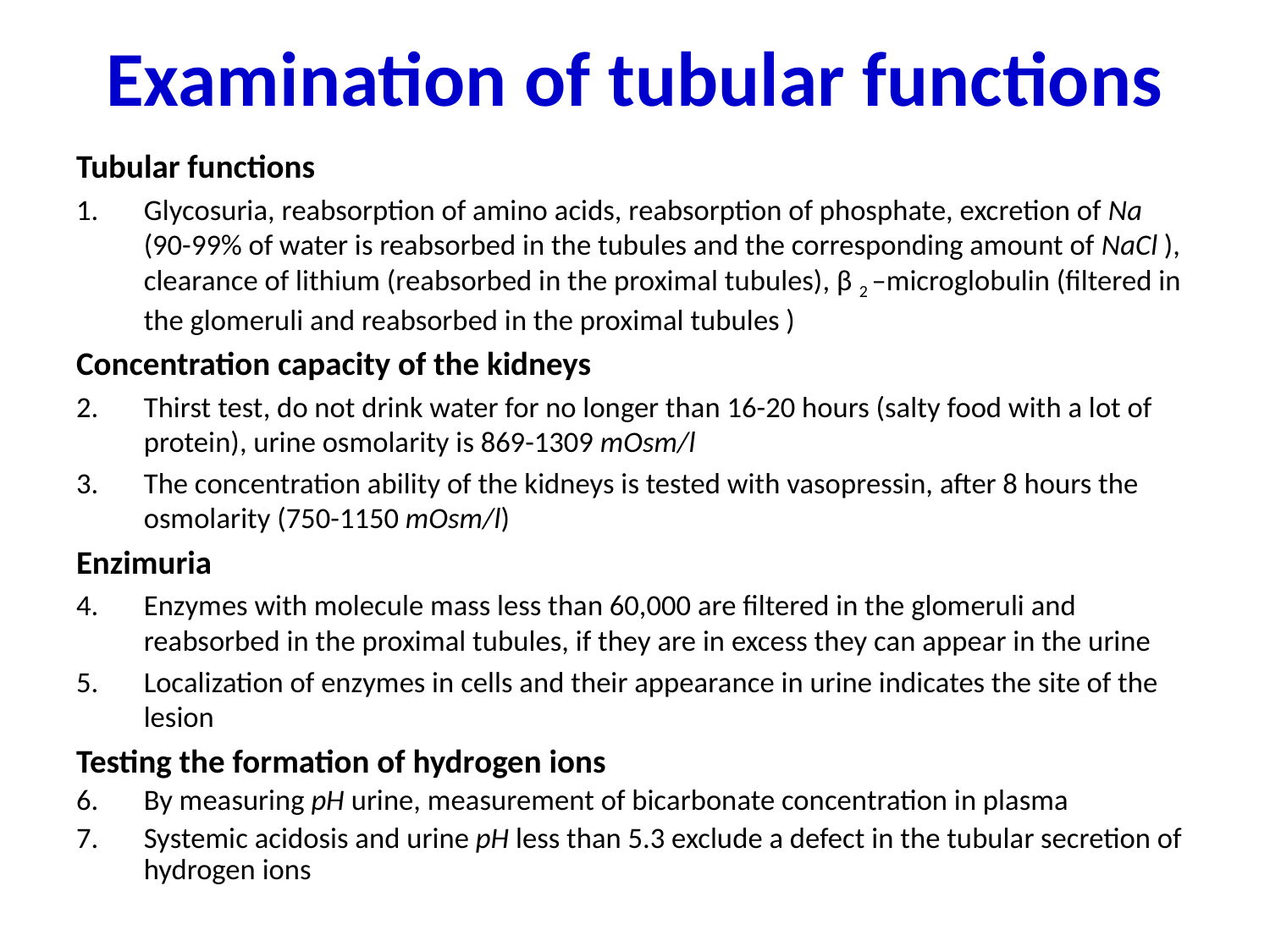

# Examination of tubular functions
Tubular functions
Glycosuria, reabsorption of amino acids, reabsorption of phosphate, excretion of Na (90-99% of water is reabsorbed in the tubules and the corresponding amount of NaCl ), clearance of lithium (reabsorbed in the proximal tubules), β 2 –microglobulin (filtered in the glomeruli and reabsorbed in the proximal tubules )
Concentration capacity of the kidneys
Thirst test, do not drink water for no longer than 16-20 hours (salty food with a lot of protein), urine osmolarity is 869-1309 mOsm/l
The concentration ability of the kidneys is tested with vasopressin, after 8 hours the osmolarity (750-1150 mOsm/l)
Enzimuria
Enzymes with molecule mass less than 60,000 are filtered in the glomeruli and reabsorbed in the proximal tubules, if they are in excess they can appear in the urine
Localization of enzymes in cells and their appearance in urine indicates the site of the lesion
Testing the formation of hydrogen ions
By measuring pH urine, measurement of bicarbonate concentration in plasma
Systemic acidosis and urine pH less than 5.3 exclude a defect in the tubular secretion of hydrogen ions